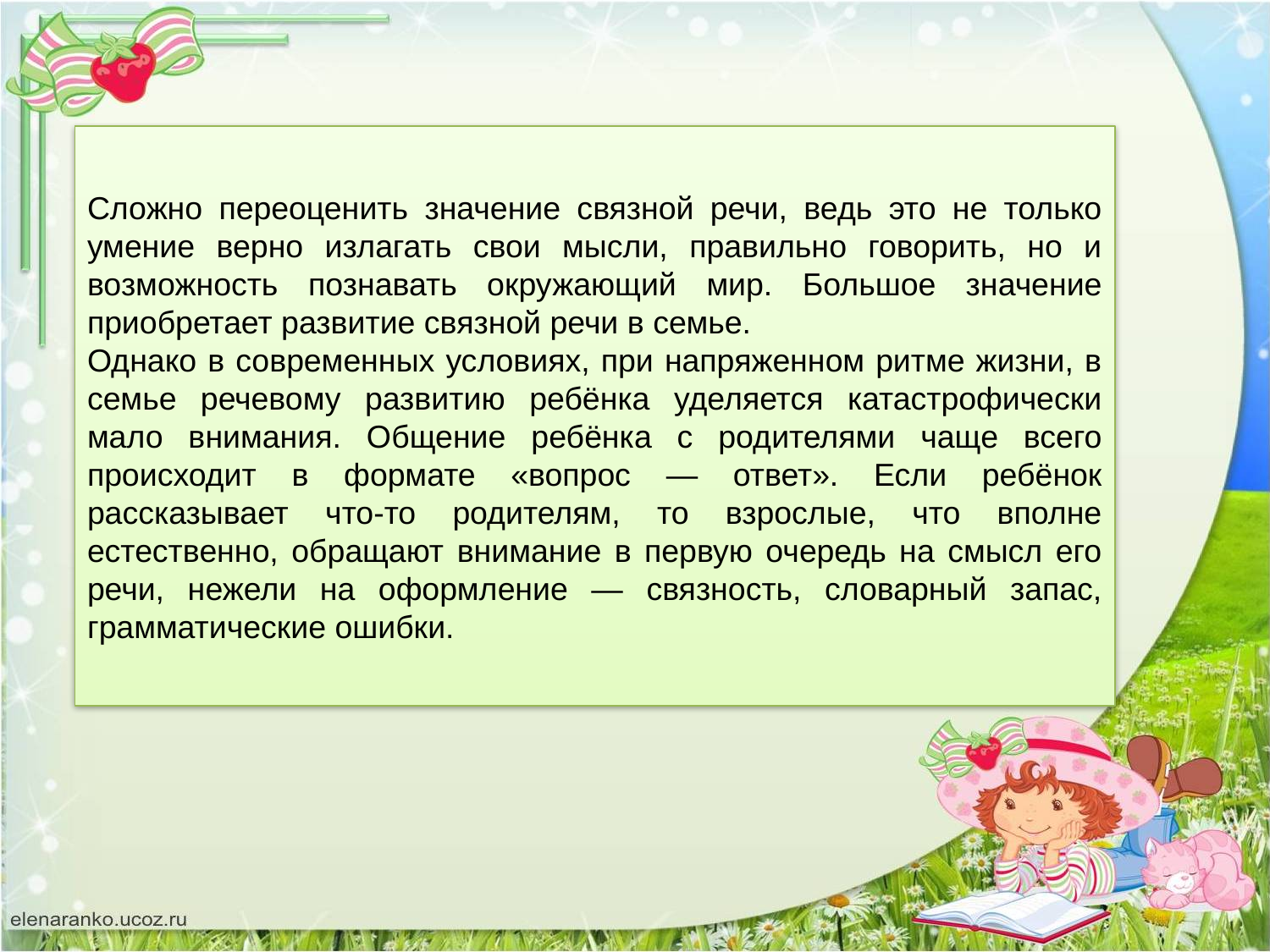

Сложно переоценить значение связной речи, ведь это не только умение верно излагать свои мысли, правильно говорить, но и возможность познавать окружающий мир. Большое значение приобретает развитие связной речи в семье.
Однако в современных условиях, при напряженном ритме жизни, в семье речевому развитию ребёнка уделяется катастрофически мало внимания. Общение ребёнка с родителями чаще всего происходит в формате «вопрос — ответ». Если ребёнок рассказывает что-то родителям, то взрослые, что вполне естественно, обращают внимание в первую очередь на смысл его речи, нежели на оформление — связность, словарный запас, грамматические ошибки.